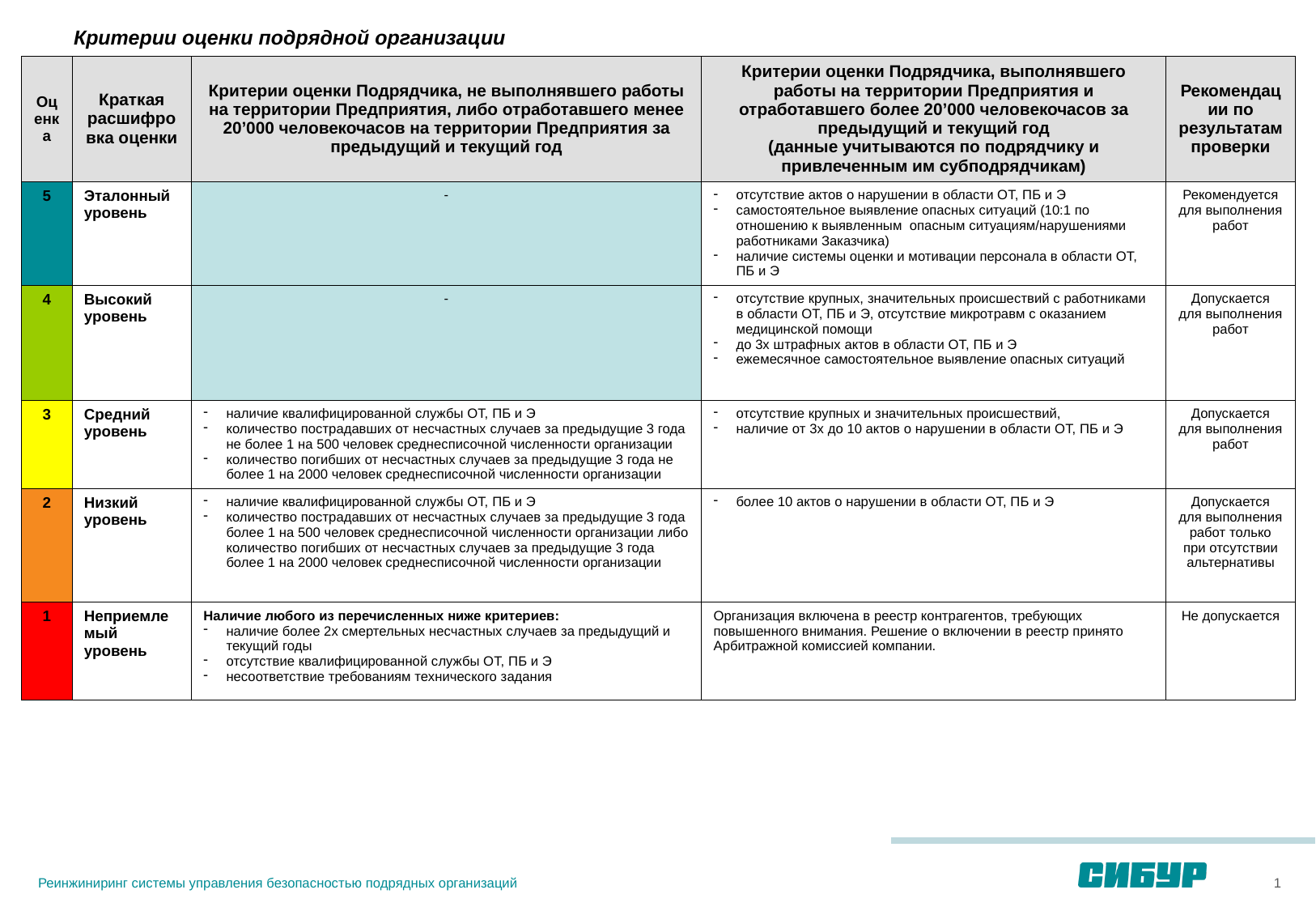

Критерии оценки подрядной организации
| Оценка | Краткая расшифровка оценки | Критерии оценки Подрядчика, не выполнявшего работы на территории Предприятия, либо отработавшего менее 20’000 человекочасов на территории Предприятия за предыдущий и текущий год | Критерии оценки Подрядчика, выполнявшего работы на территории Предприятия и отработавшего более 20’000 человекочасов за предыдущий и текущий год (данные учитываются по подрядчику и привлеченным им субподрядчикам) | Рекомендации по результатам проверки |
| --- | --- | --- | --- | --- |
| 5 | Эталонный уровень | - | отсутствие актов о нарушении в области ОТ, ПБ и Э самостоятельное выявление опасных ситуаций (10:1 по отношению к выявленным опасным ситуациям/нарушениями работниками Заказчика) наличие системы оценки и мотивации персонала в области ОТ, ПБ и Э | Рекомендуется для выполнения работ |
| 4 | Высокий уровень | - | отсутствие крупных, значительных происшествий с работниками в области ОТ, ПБ и Э, отсутствие микротравм с оказанием медицинской помощи до 3х штрафных актов в области ОТ, ПБ и Э ежемесячное самостоятельное выявление опасных ситуаций | Допускается для выполнения работ |
| 3 | Средний уровень | наличие квалифицированной службы ОТ, ПБ и Э количество пострадавших от несчастных случаев за предыдущие 3 года не более 1 на 500 человек среднесписочной численности организации количество погибших от несчастных случаев за предыдущие 3 года не более 1 на 2000 человек среднесписочной численности организации | отсутствие крупных и значительных происшествий, наличие от 3х до 10 актов о нарушении в области ОТ, ПБ и Э | Допускается для выполнения работ |
| 2 | Низкий уровень | наличие квалифицированной службы ОТ, ПБ и Э количество пострадавших от несчастных случаев за предыдущие 3 года более 1 на 500 человек среднесписочной численности организации либо количество погибших от несчастных случаев за предыдущие 3 года более 1 на 2000 человек среднесписочной численности организации | более 10 актов о нарушении в области ОТ, ПБ и Э | Допускается для выполнения работ только при отсутствии альтернативы |
| 1 | Неприемлемый уровень | Наличие любого из перечисленных ниже критериев: наличие более 2х смертельных несчастных случаев за предыдущий и текущий годы отсутствие квалифицированной службы ОТ, ПБ и Э несоответствие требованиям технического задания | Организация включена в реестр контрагентов, требующих повышенного внимания. Решение о включении в реестр принято Арбитражной комиссией компании. | Не допускается |
*
Реинжиниринг системы управления безопасностью подрядных организаций
1